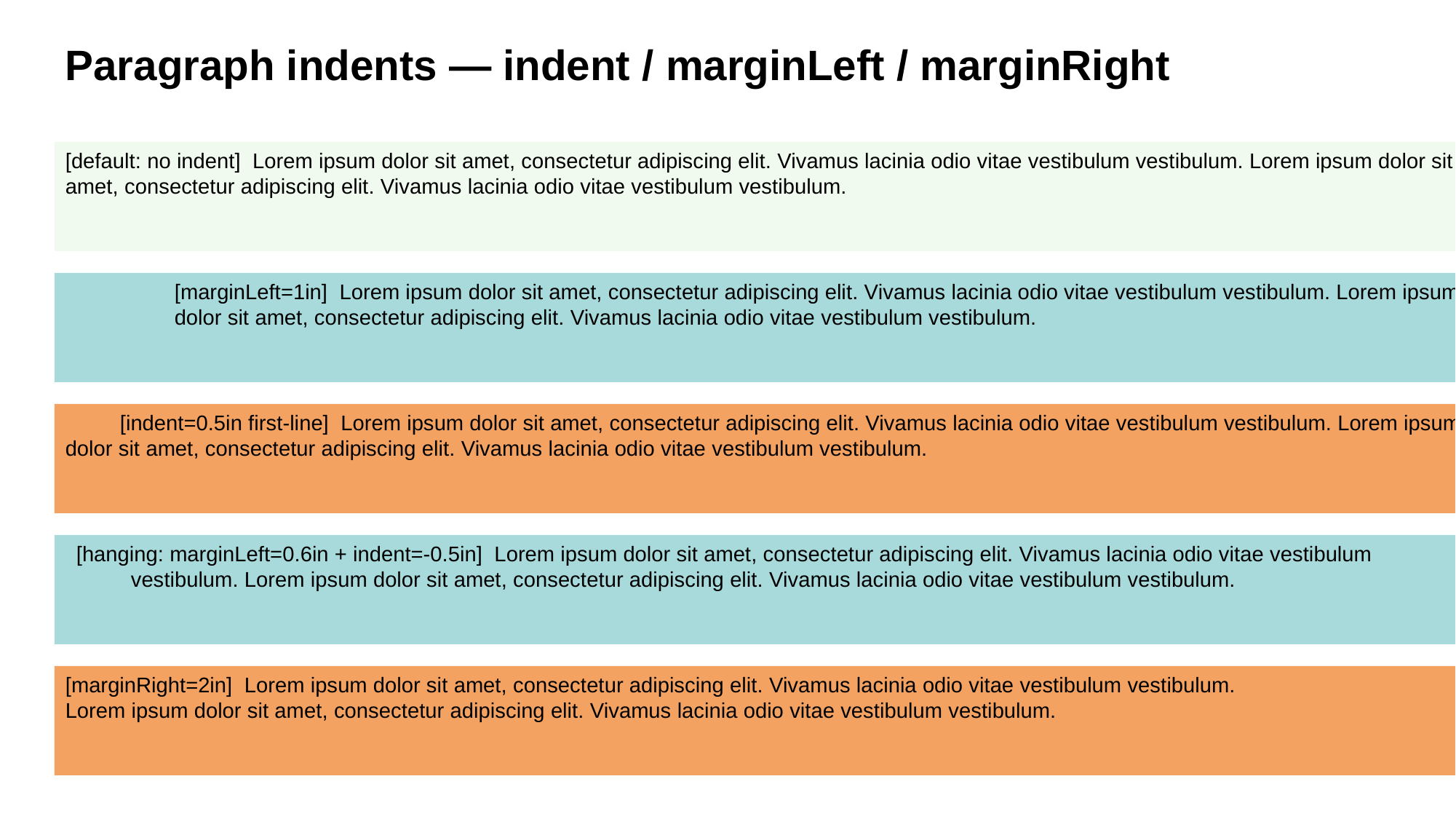

Paragraph indents — indent / marginLeft / marginRight
[default: no indent]  Lorem ipsum dolor sit amet, consectetur adipiscing elit. Vivamus lacinia odio vitae vestibulum vestibulum. Lorem ipsum dolor sit amet, consectetur adipiscing elit. Vivamus lacinia odio vitae vestibulum vestibulum.
[marginLeft=1in]  Lorem ipsum dolor sit amet, consectetur adipiscing elit. Vivamus lacinia odio vitae vestibulum vestibulum. Lorem ipsum dolor sit amet, consectetur adipiscing elit. Vivamus lacinia odio vitae vestibulum vestibulum.
[indent=0.5in first-line]  Lorem ipsum dolor sit amet, consectetur adipiscing elit. Vivamus lacinia odio vitae vestibulum vestibulum. Lorem ipsum dolor sit amet, consectetur adipiscing elit. Vivamus lacinia odio vitae vestibulum vestibulum.
[hanging: marginLeft=0.6in + indent=-0.5in]  Lorem ipsum dolor sit amet, consectetur adipiscing elit. Vivamus lacinia odio vitae vestibulum vestibulum. Lorem ipsum dolor sit amet, consectetur adipiscing elit. Vivamus lacinia odio vitae vestibulum vestibulum.
[marginRight=2in]  Lorem ipsum dolor sit amet, consectetur adipiscing elit. Vivamus lacinia odio vitae vestibulum vestibulum. Lorem ipsum dolor sit amet, consectetur adipiscing elit. Vivamus lacinia odio vitae vestibulum vestibulum.